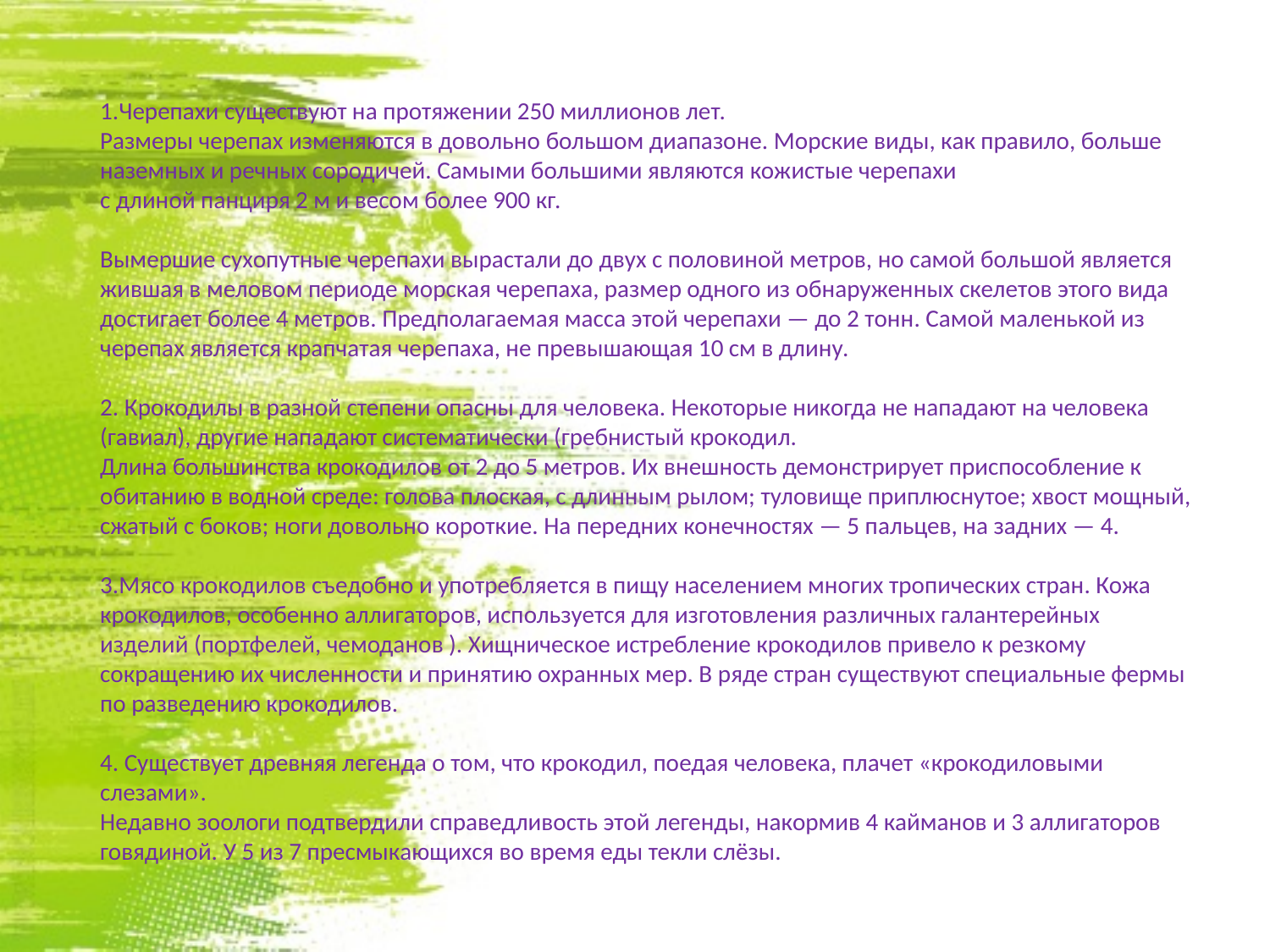

#
1.Черепахи существуют на протяжении 250 миллионов лет. 
Размеры черепах изменяются в довольно большом диапазоне. Морские виды, как правило, больше наземных и речных сородичей. Самыми большими являются кожистые черепахи 
с длиной панциря 2 м и весом более 900 кг. 
Вымершие сухопутные черепахи вырастали до двух с половиной метров, но самой большой является жившая в меловом периоде морская черепаха, размер одного из обнаруженных скелетов этого вида достигает более 4 метров. Предполагаемая масса этой черепахи — до 2 тонн. Самой маленькой из черепах является крапчатая черепаха, не превышающая 10 см в длину. 
2. Крокодилы в разной степени опасны для человека. Некоторые никогда не нападают на человека (гавиал), другие нападают систематически (гребнистый крокодил. 
Длина большинства крокодилов от 2 до 5 метров. Их внешность демонстрирует приспособление к обитанию в водной среде: голова плоская, с длинным рылом; туловище приплюснутое; хвост мощный, сжатый с боков; ноги довольно короткие. На передних конечностях — 5 пальцев, на задних — 4. 
3.Мясо крокодилов съедобно и употребляется в пищу населением многих тропических стран. Кожа крокодилов, особенно аллигаторов, используется для изготовления различных галантерейных изделий (портфелей, чемоданов ). Хищническое истребление крокодилов привело к резкому сокращению их численности и принятию охранных мер. В ряде стран существуют специальные фермы по разведению крокодилов. 
4. Существует древняя легенда о том, что крокодил, поедая человека, плачет «крокодиловыми слезами». 
Недавно зоологи подтвердили справедливость этой легенды, накормив 4 кайманов и 3 аллигаторов говядиной. У 5 из 7 пресмыкающихся во время еды текли слёзы.